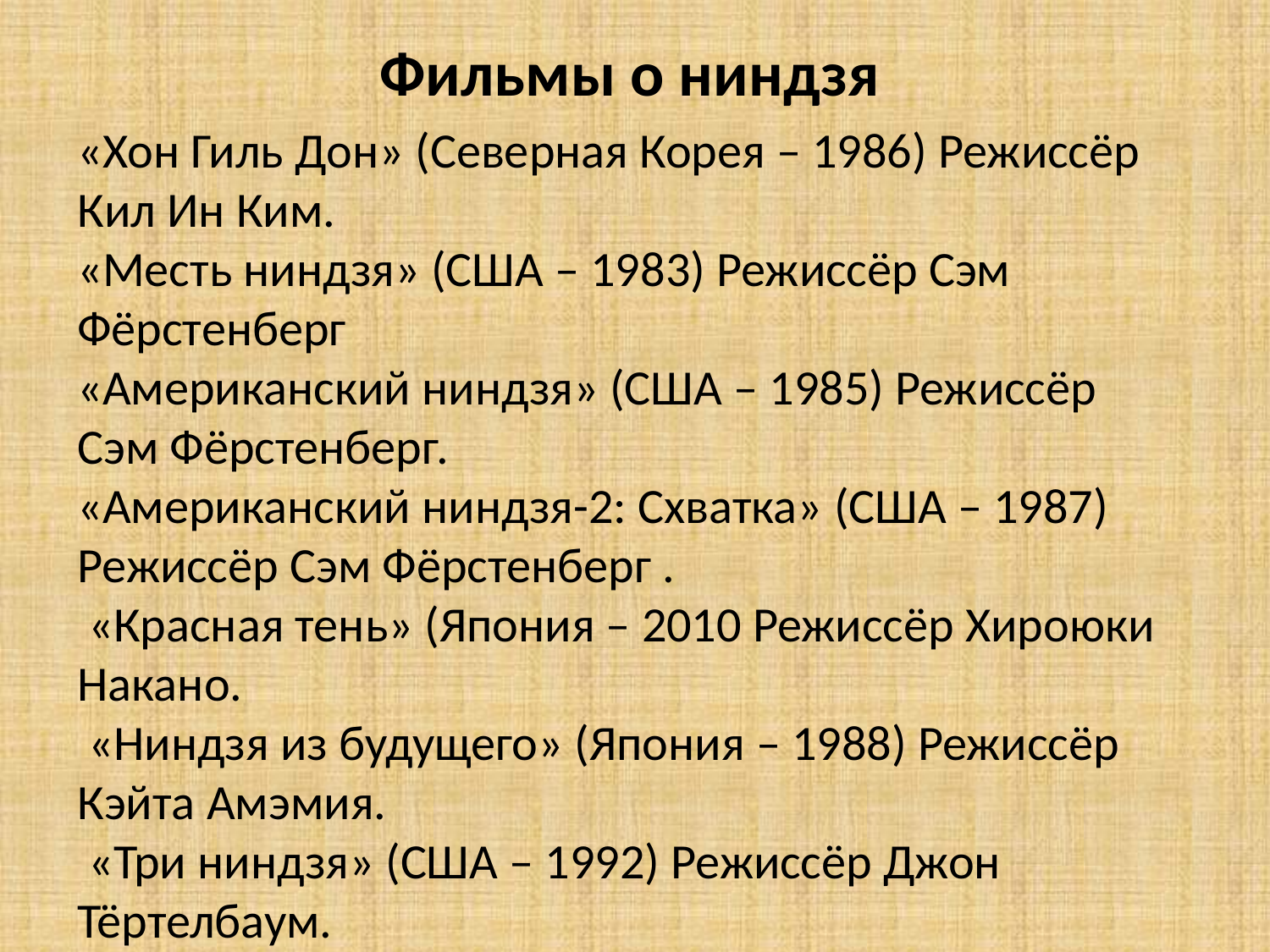

Фильмы о ниндзя

«Хон Гиль Дон» (Северная Корея – 1986) Режиссёр Кил Ин Ким.
«Месть ниндзя» (США – 1983) Режиссёр Сэм Фёрстенберг
«Американский ниндзя» (США – 1985) Режиссёр Сэм Фёрстенберг.
«Американский ниндзя-2: Схватка» (США – 1987) Режиссёр Сэм Фёрстенберг .
 «Красная тень» (Япония – 2010 Режиссёр Хироюки Накано.
 «Ниндзя из будущего» (Япония – 1988) Режиссёр Кэйта Амэмия.
 «Три ниндзя» (США – 1992) Режиссёр Джон Тёртелбаум.